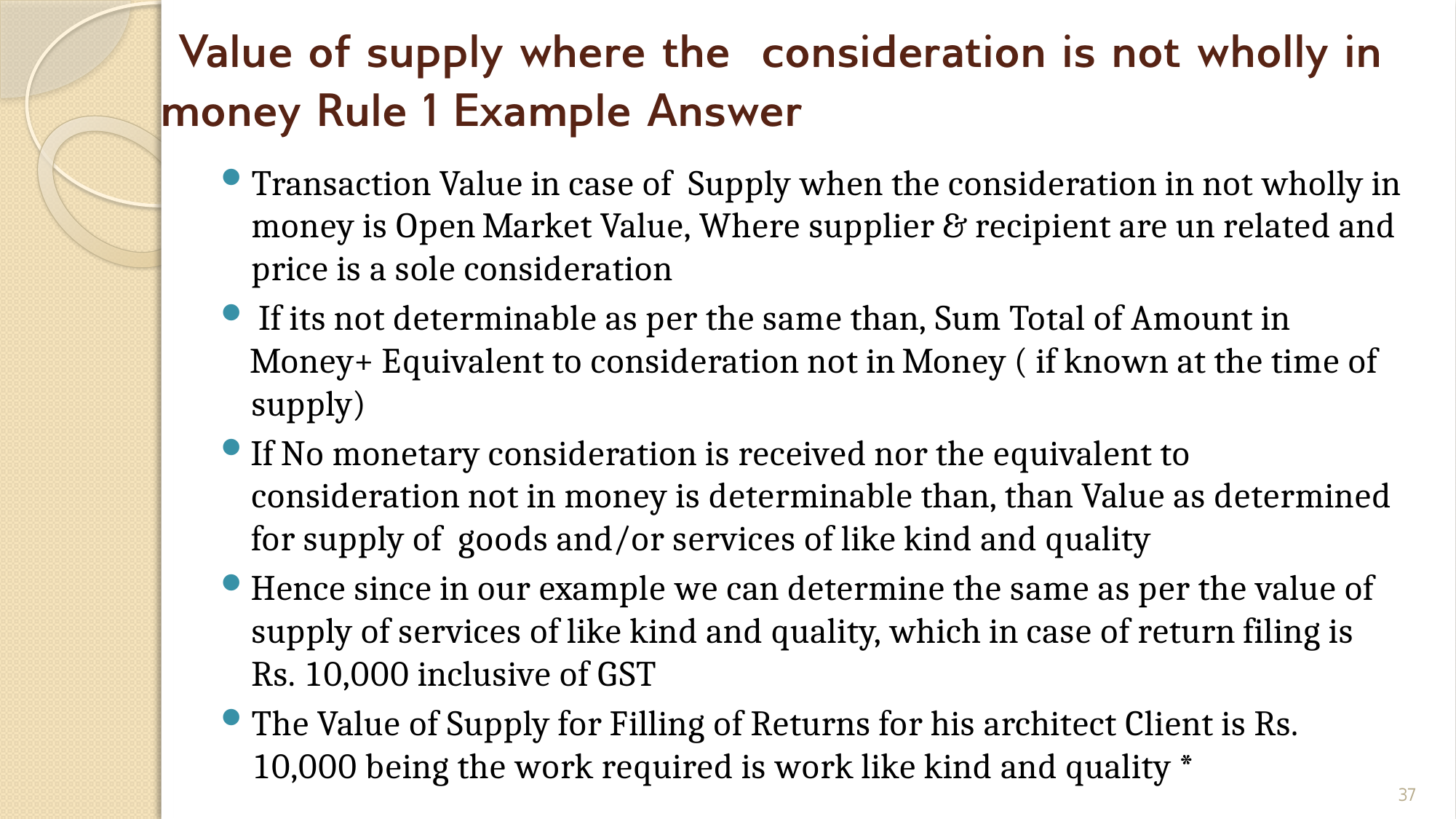

# Value of supply where the  consideration is not wholly in money Rule 1 Example Answer
Transaction Value in case of  Supply when the consideration in not wholly in money is Open Market Value, Where supplier & recipient are un related and price is a sole consideration
 If its not determinable as per the same than, Sum Total of Amount in Money+ Equivalent to consideration not in Money ( if known at the time of supply)
If No monetary consideration is received nor the equivalent to consideration not in money is determinable than, than Value as determined for supply of  goods and/or services of like kind and quality
Hence since in our example we can determine the same as per the value of supply of services of like kind and quality, which in case of return filing is Rs. 10,000 inclusive of GST
The Value of Supply for Filling of Returns for his architect Client is Rs. 10,000 being the work required is work like kind and quality *
37